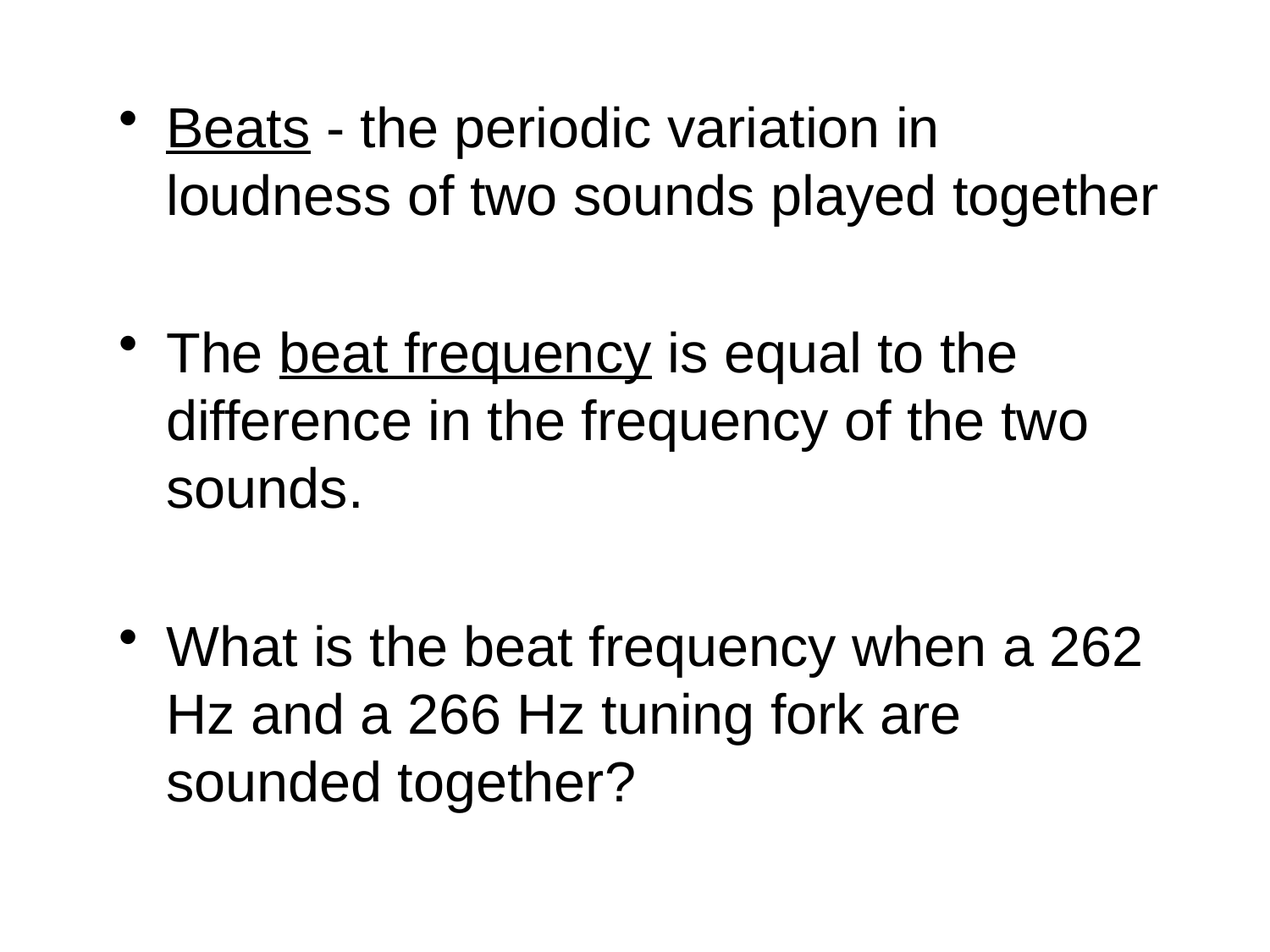

Beats - the periodic variation in loudness of two sounds played together

The beat frequency is equal to the difference in the frequency of the two sounds.

What is the beat frequency when a 262 Hz and a 266 Hz tuning fork are sounded together?